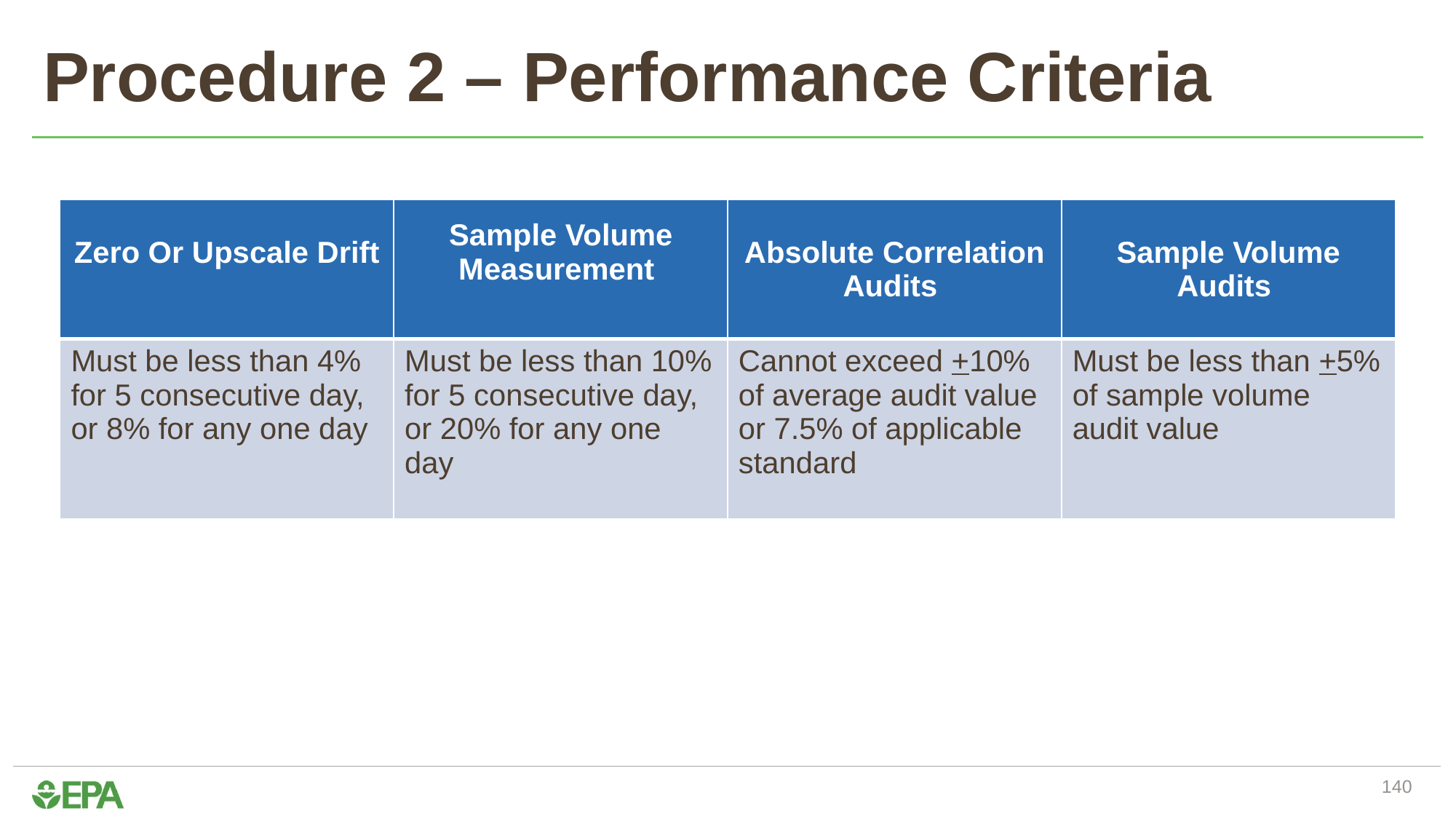

# Procedure 2 – Performance Criteria
| Zero Or Upscale Drift | Sample Volume Measurement | Absolute Correlation Audits | Sample Volume Audits |
| --- | --- | --- | --- |
| Must be less than 4% for 5 consecutive day, or 8% for any one day | Must be less than 10% for 5 consecutive day, or 20% for any one day | Cannot exceed +10% of average audit value or 7.5% of applicable standard | Must be less than +5% of sample volume audit value |